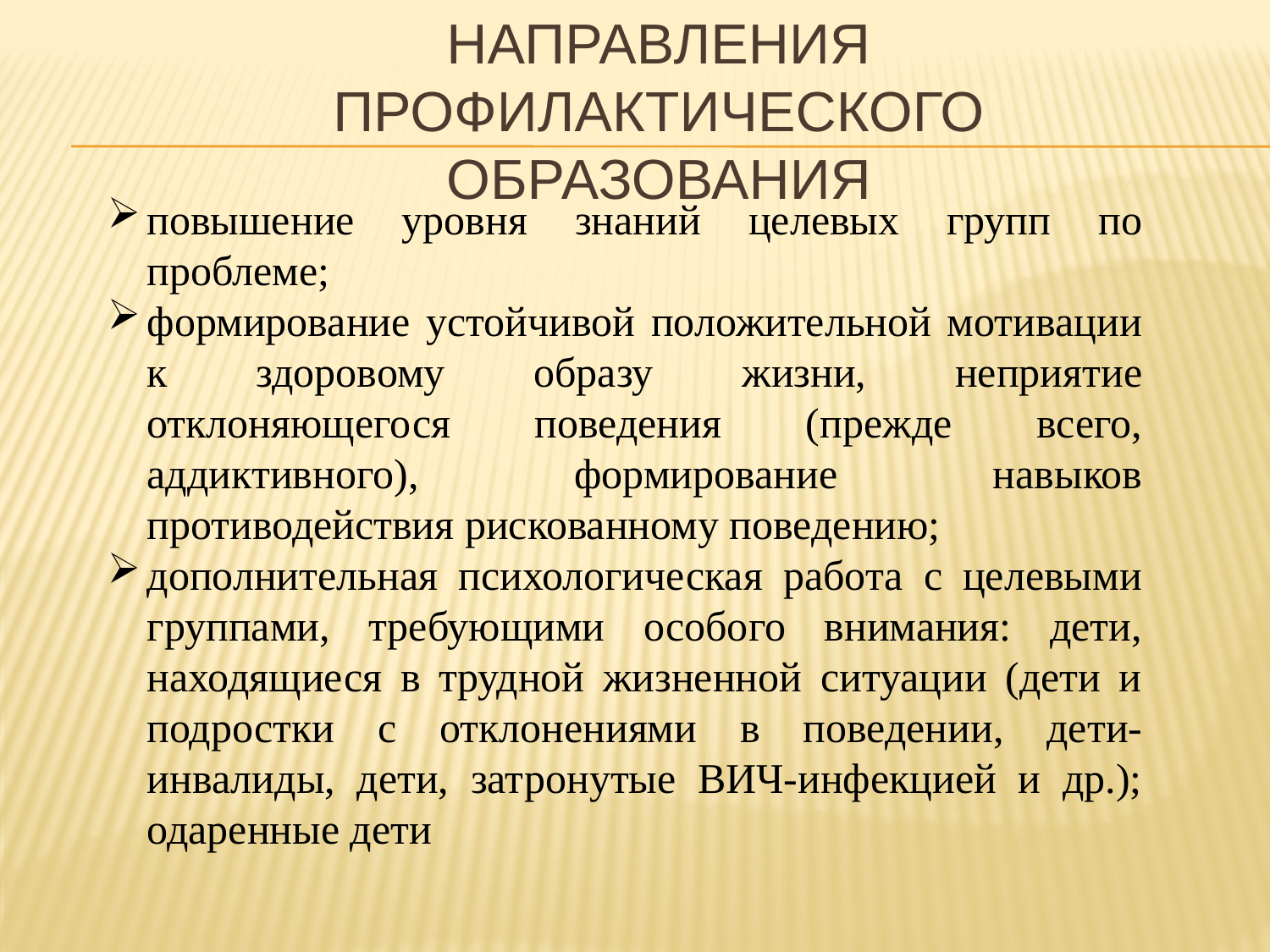

# Направления профилактического образования
повышение уровня знаний целевых групп по проблеме;
формирование устойчивой положительной мотивации к здоровому образу жизни, неприятие отклоняющегося поведения (прежде всего, аддиктивного), формирование навыков противодействия рискованному поведению;
дополнительная психологическая работа с целевыми группами, требующими особого внимания: дети, находящиеся в трудной жизненной ситуации (дети и подростки с отклонениями в поведении, дети-инвалиды, дети, затронутые ВИЧ-инфекцией и др.); одаренные дети